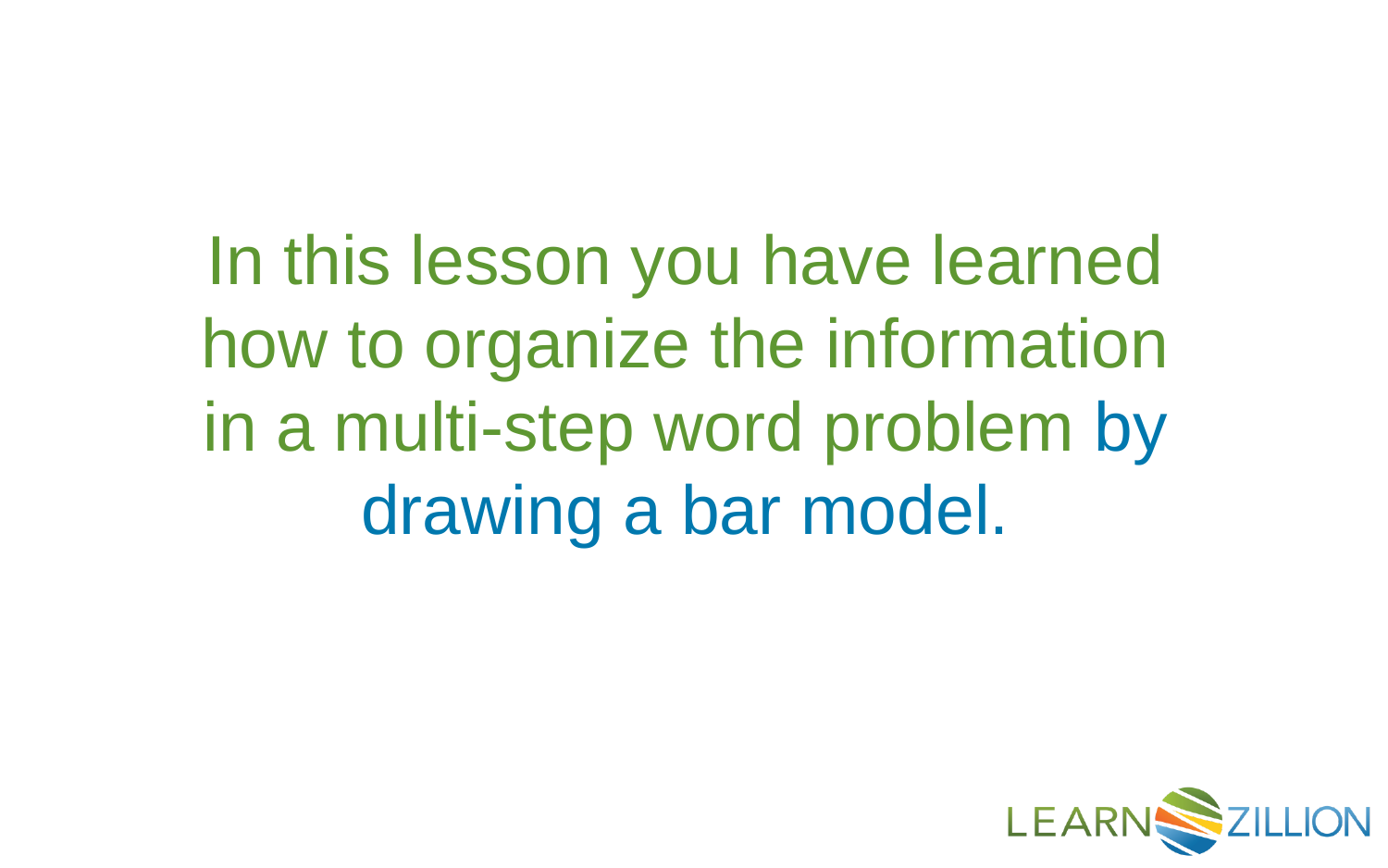

In this lesson you have learned how to organize the information in a multi-step word problem by drawing a bar model.